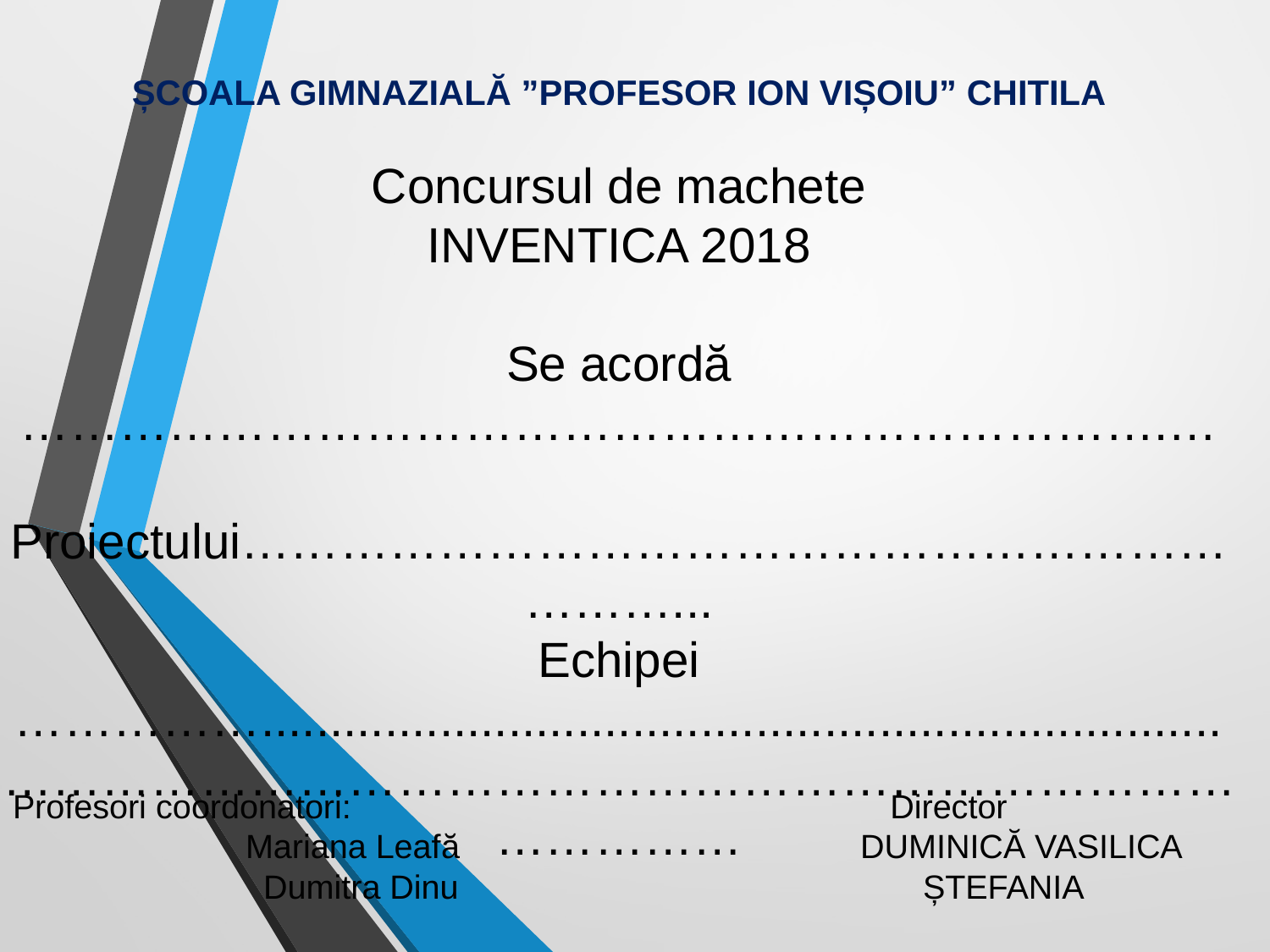

ȘCOALA GIMNAZIALĂ ”PROFESOR ION VIȘOIU” CHITILA
Concursul de machete
INVENTICA 2018
Se acordă …………………………………………………………….…
Proiectului……………………………………………………………...
Echipei ……………......................................................................
………………………………………………………………………………
# Profesori coordonatori:                                                          Director Mariana Leafă                                           DUMINICĂ VASILICA Dumitra Dinu                                                  ȘTEFANIA